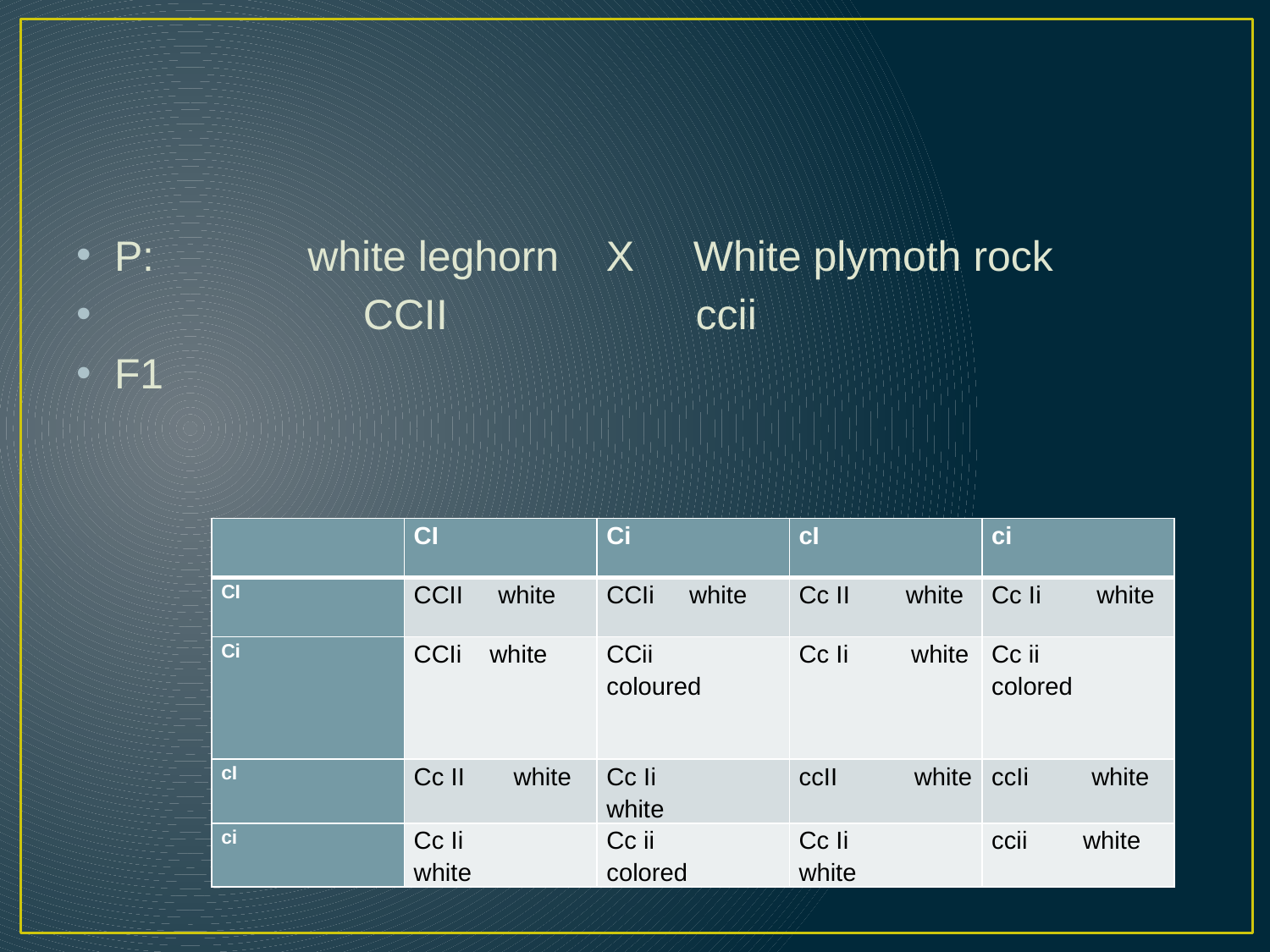

#
P:             white leghorn    X     White plymoth rock
                     CCII                     ccii
F1

|  | CI | Ci | cI | ci |
| --- | --- | --- | --- | --- |
| CI | CCII white | CCIi white | Cc II white | Cc Ii white |
| Ci | CCIi white | CCii coloured | Cc Ii white | Cc ii colored |
| cI | Cc II white | Cc Ii white | ccII white | ccIi white |
| ci | Cc Ii white | Cc ii colored | Cc Ii white | ccii white |